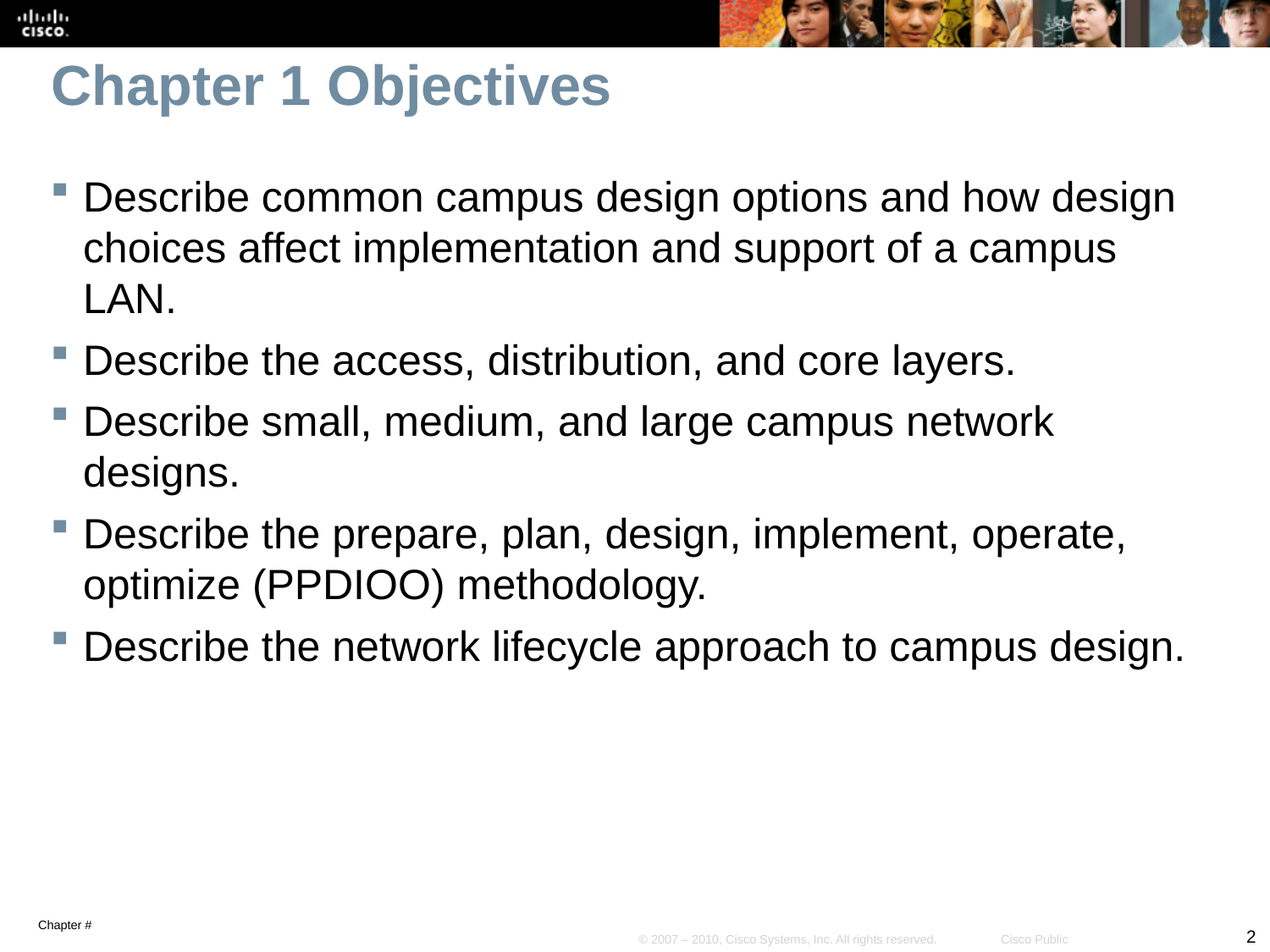

# Chapter 1 Objectives
Describe common campus design options and how design choices affect implementation and support of a campus LAN.
Describe the access, distribution, and core layers.
Describe small, medium, and large campus network designs.
Describe the prepare, plan, design, implement, operate, optimize (PPDIOO) methodology.
Describe the network lifecycle approach to campus design.